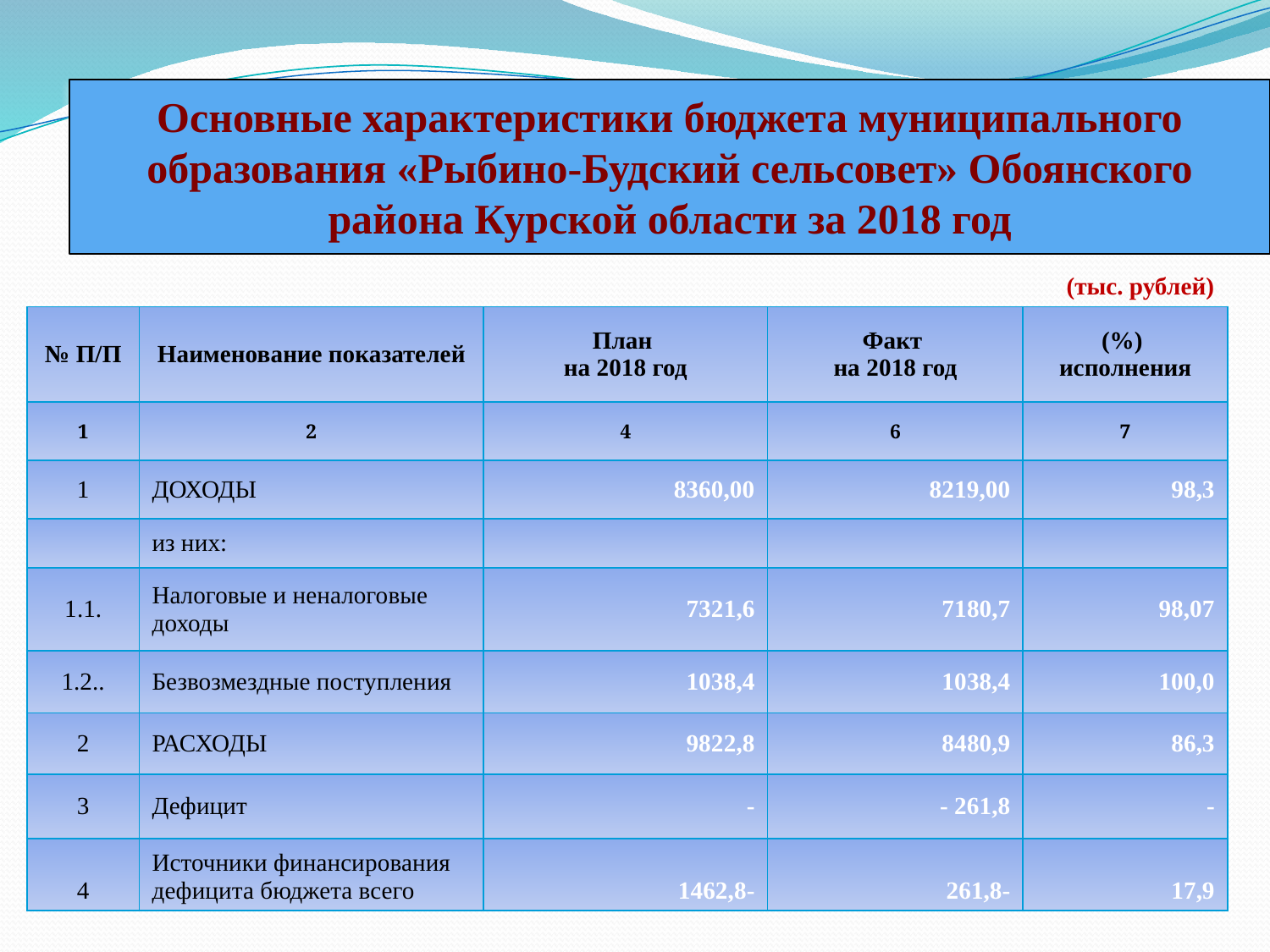

Основные характеристики бюджета муниципального образования «Рыбино-Будский сельсовет» Обоянского района Курской области за 2018 год
(тыс. рублей)
| № П/П | Наименование показателей | План на 2018 год | Факт на 2018 год | (%) исполнения |
| --- | --- | --- | --- | --- |
| 1 | 2 | 4 | 6 | 7 |
| 1 | ДОХОДЫ | 8360,00 | 8219,00 | 98,3 |
|  | из них: |  |  |  |
| 1.1. | Налоговые и неналоговые доходы | 7321,6 | 7180,7 | 98,07 |
| 1.2.. | Безвозмездные поступления | 1038,4 | 1038,4 | 100,0 |
| 2 | РАСХОДЫ | 9822,8 | 8480,9 | 86,3 |
| 3 | Дефицит | - | - 261,8 | - |
| 4 | Источники финансирования дефицита бюджета всего | 1462,8- | 261,8- | 17,9 |